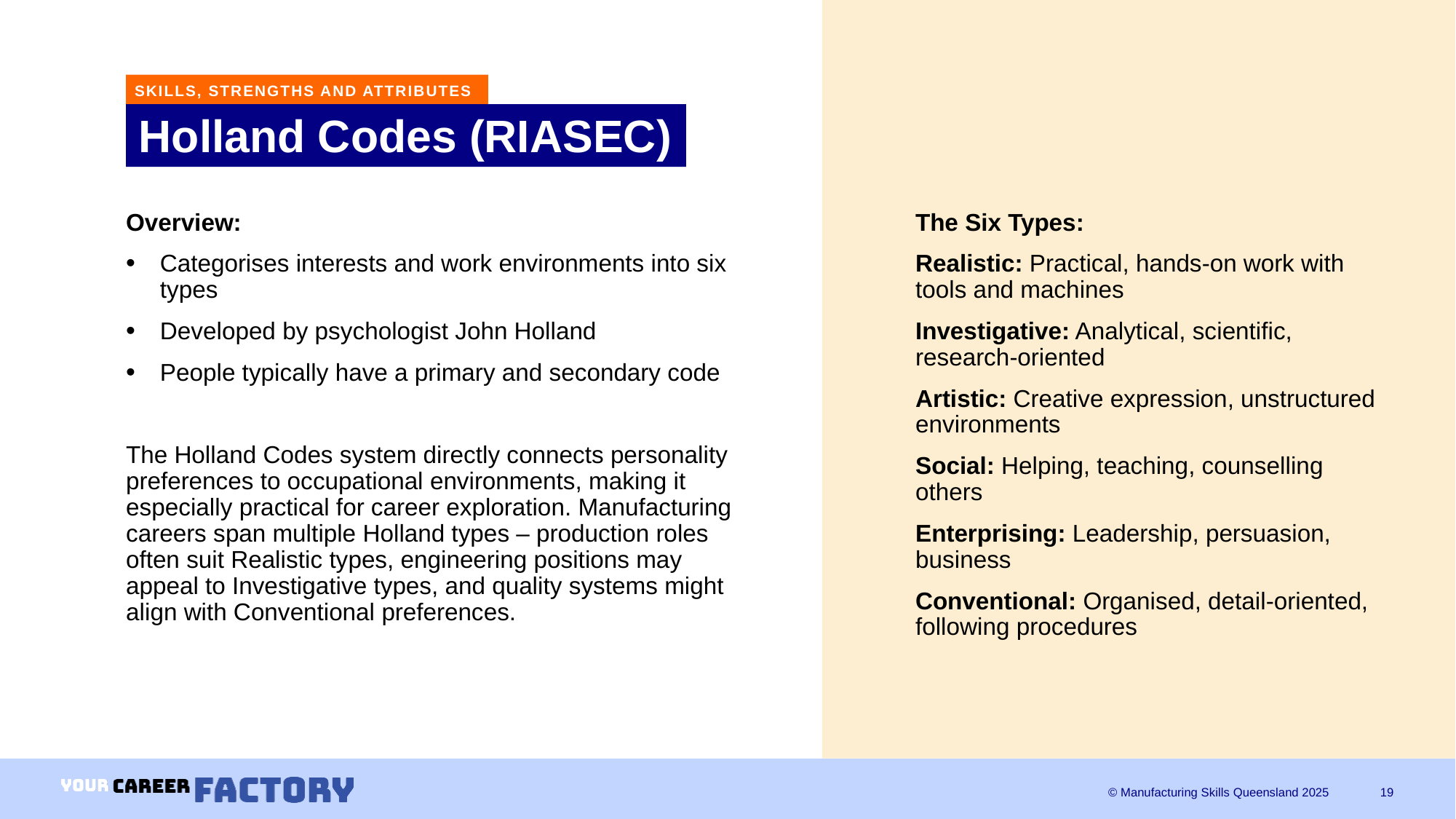

SKILLS, STRENGTHS AND ATTRIBUTES
# Holland Codes (RIASEC)
Overview:
Categorises interests and work environments into six types
Developed by psychologist John Holland
People typically have a primary and secondary code

The Holland Codes system directly connects personality preferences to occupational environments, making it especially practical for career exploration. Manufacturing careers span multiple Holland types – production roles often suit Realistic types, engineering positions may appeal to Investigative types, and quality systems might align with Conventional preferences.
The Six Types:
Realistic: Practical, hands-on work with tools and machines
Investigative: Analytical, scientific, research-oriented
Artistic: Creative expression, unstructured environments
Social: Helping, teaching, counselling others
Enterprising: Leadership, persuasion, business
Conventional: Organised, detail-oriented, following procedures